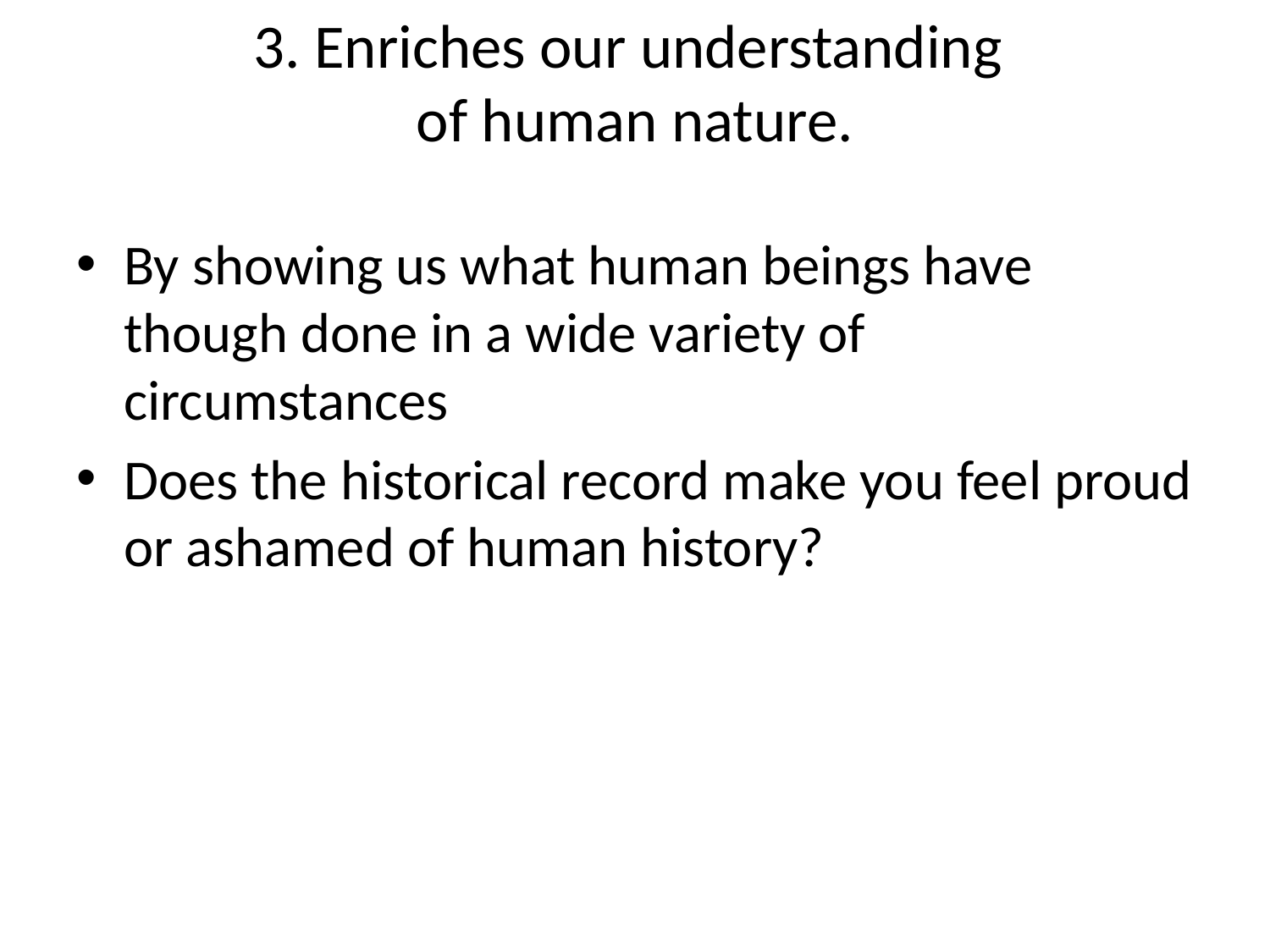

# 3. Enriches our understanding of human nature.
By showing us what human beings have though done in a wide variety of circumstances
Does the historical record make you feel proud or ashamed of human history?